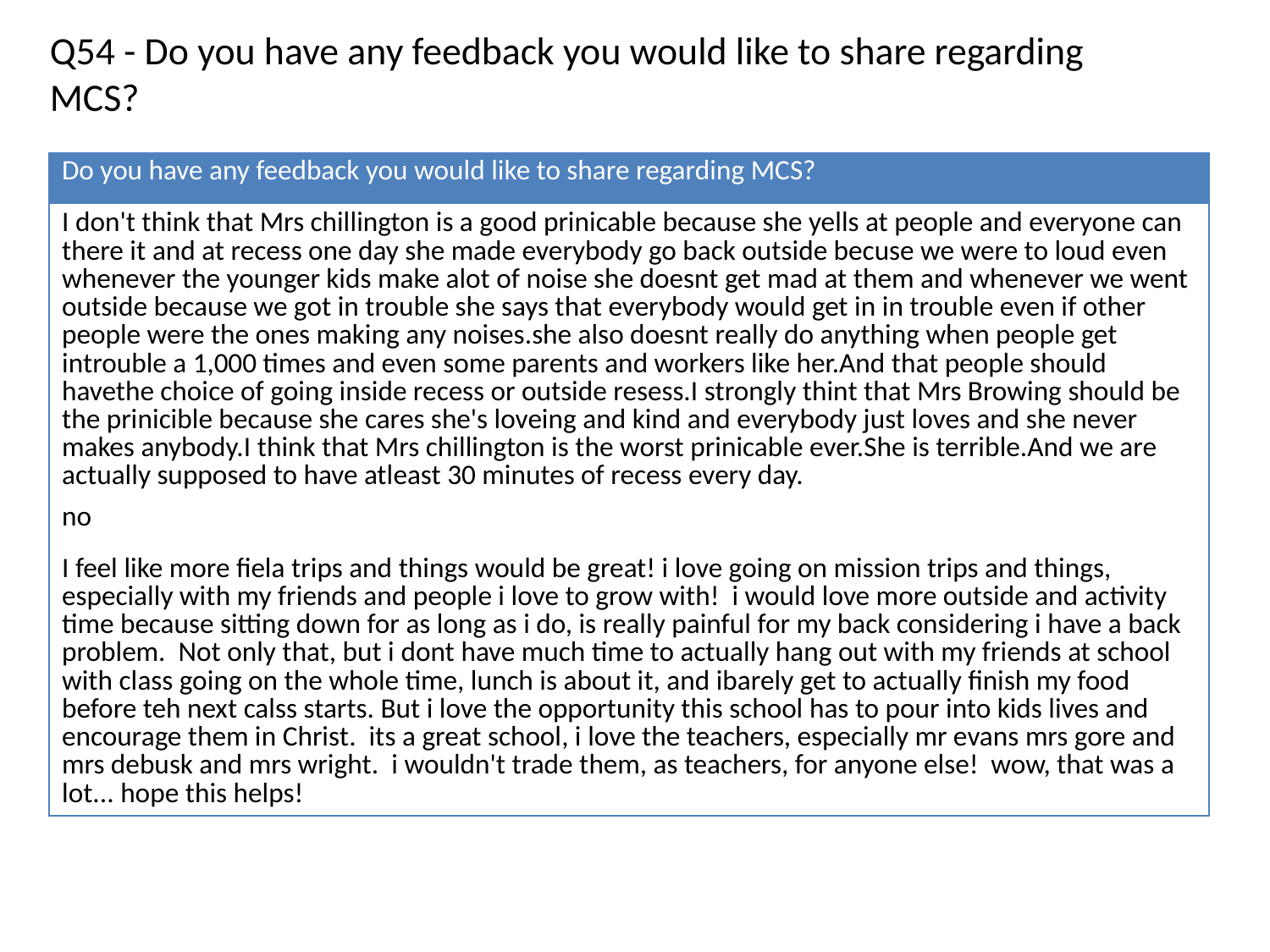

Q54 - Do you have any feedback you would like to share regarding MCS?
| Do you have any feedback you would like to share regarding MCS? |
| --- |
| I don't think that Mrs chillington is a good prinicable because she yells at people and everyone can there it and at recess one day she made everybody go back outside becuse we were to loud even whenever the younger kids make alot of noise she doesnt get mad at them and whenever we went outside because we got in trouble she says that everybody would get in in trouble even if other people were the ones making any noises.she also doesnt really do anything when people get introuble a 1,000 times and even some parents and workers like her.And that people should havethe choice of going inside recess or outside resess.I strongly thint that Mrs Browing should be the prinicible because she cares she's loveing and kind and everybody just loves and she never makes anybody.I think that Mrs chillington is the worst prinicable ever.She is terrible.And we are actually supposed to have atleast 30 minutes of recess every day. |
| no |
| I feel like more fiela trips and things would be great! i love going on mission trips and things, especially with my friends and people i love to grow with! i would love more outside and activity time because sitting down for as long as i do, is really painful for my back considering i have a back problem. Not only that, but i dont have much time to actually hang out with my friends at school with class going on the whole time, lunch is about it, and ibarely get to actually finish my food before teh next calss starts. But i love the opportunity this school has to pour into kids lives and encourage them in Christ. its a great school, i love the teachers, especially mr evans mrs gore and mrs debusk and mrs wright. i wouldn't trade them, as teachers, for anyone else! wow, that was a lot... hope this helps! |